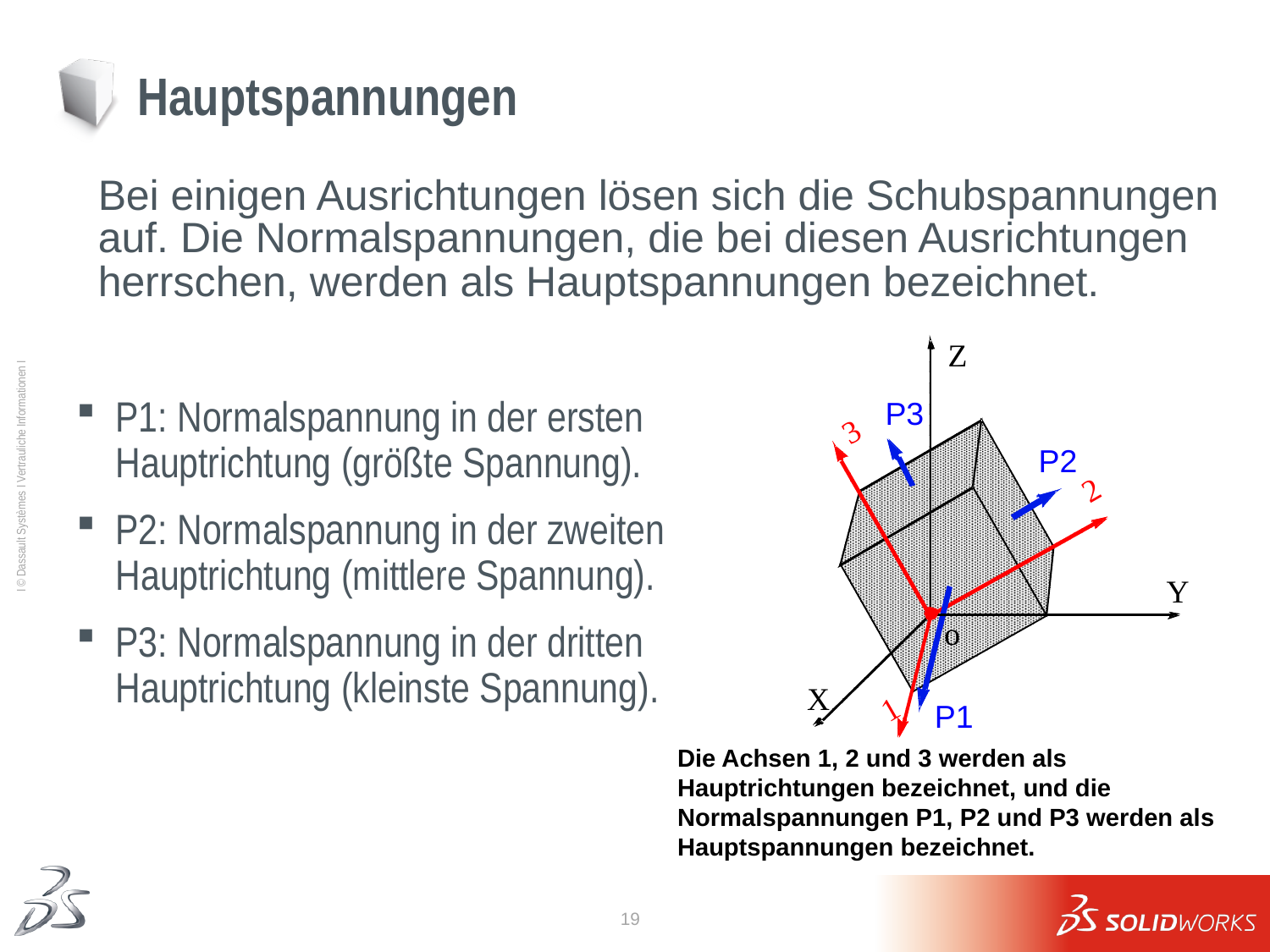

# Hauptspannungen
	Bei einigen Ausrichtungen lösen sich die Schubspannungen auf. Die Normalspannungen, die bei diesen Ausrichtungen herrschen, werden als Hauptspannungen bezeichnet.

P1: Normalspannung in der ersten Hauptrichtung (größte Spannung).
P2: Normalspannung in der zweiten Hauptrichtung (mittlere Spannung).
P3: Normalspannung in der dritten Hauptrichtung (kleinste Spannung).

Z

P3
3

P2

2

Y

o

X

1
P1

Die Achsen 1, 2 und 3 werden als Hauptrichtungen bezeichnet, und die Normalspannungen P1, P2 und P3 werden als Hauptspannungen bezeichnet.